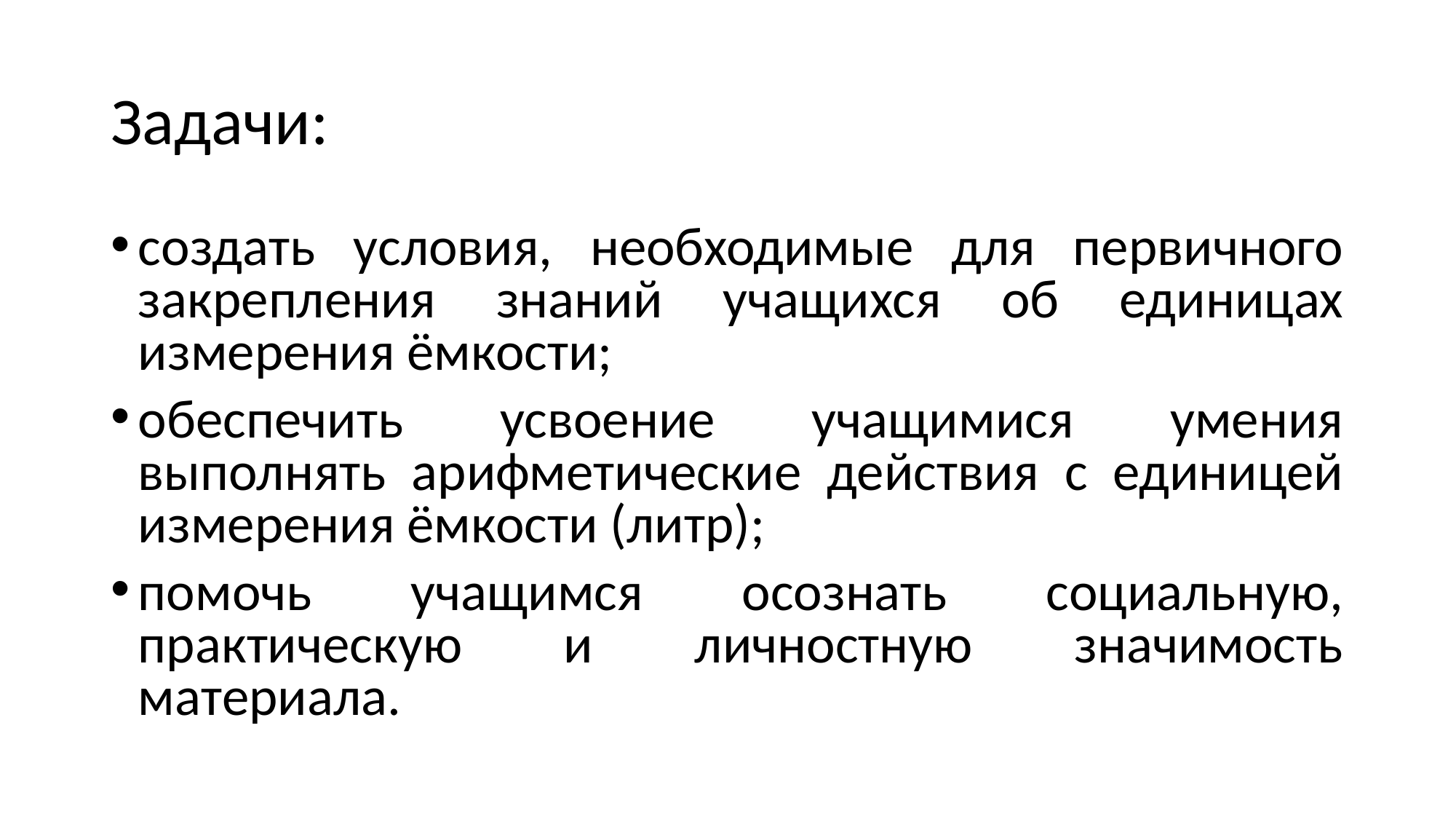

# Задачи:
создать условия, необходимые для первичного закрепления знаний учащихся об единицах измерения ёмкости;
обеспечить усвоение учащимися умения выполнять арифметические действия с единицей измерения ёмкости (литр);
помочь учащимся осознать социальную, практическую и личностную значимость материала.